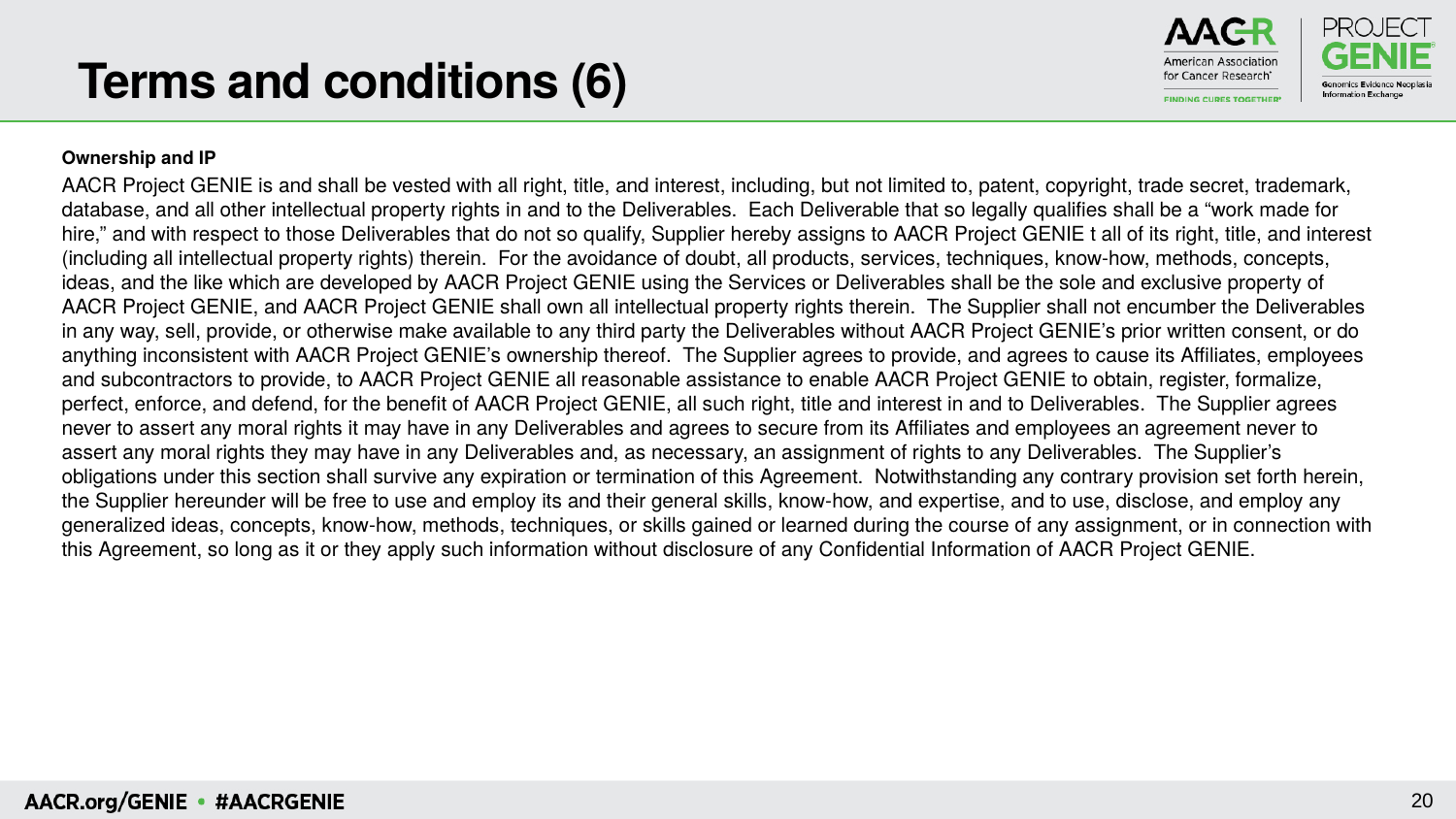

# Terms and conditions (6)
Ownership and IP
AACR Project GENIE is and shall be vested with all right, title, and interest, including, but not limited to, patent, copyright, trade secret, trademark, database, and all other intellectual property rights in and to the Deliverables.  Each Deliverable that so legally qualifies shall be a “work made for hire,” and with respect to those Deliverables that do not so qualify, Supplier hereby assigns to AACR Project GENIE t all of its right, title, and interest (including all intellectual property rights) therein.  For the avoidance of doubt, all products, services, techniques, know-how, methods, concepts, ideas, and the like which are developed by AACR Project GENIE using the Services or Deliverables shall be the sole and exclusive property of AACR Project GENIE, and AACR Project GENIE shall own all intellectual property rights therein.  The Supplier shall not encumber the Deliverables in any way, sell, provide, or otherwise make available to any third party the Deliverables without AACR Project GENIE’s prior written consent, or do anything inconsistent with AACR Project GENIE’s ownership thereof.  The Supplier agrees to provide, and agrees to cause its Affiliates, employees and subcontractors to provide, to AACR Project GENIE all reasonable assistance to enable AACR Project GENIE to obtain, register, formalize, perfect, enforce, and defend, for the benefit of AACR Project GENIE, all such right, title and interest in and to Deliverables.  The Supplier agrees never to assert any moral rights it may have in any Deliverables and agrees to secure from its Affiliates and employees an agreement never to assert any moral rights they may have in any Deliverables and, as necessary, an assignment of rights to any Deliverables.  The Supplier’s obligations under this section shall survive any expiration or termination of this Agreement.  Notwithstanding any contrary provision set forth herein, the Supplier hereunder will be free to use and employ its and their general skills, know-how, and expertise, and to use, disclose, and employ any generalized ideas, concepts, know-how, methods, techniques, or skills gained or learned during the course of any assignment, or in connection with this Agreement, so long as it or they apply such information without disclosure of any Confidential Information of AACR Project GENIE.